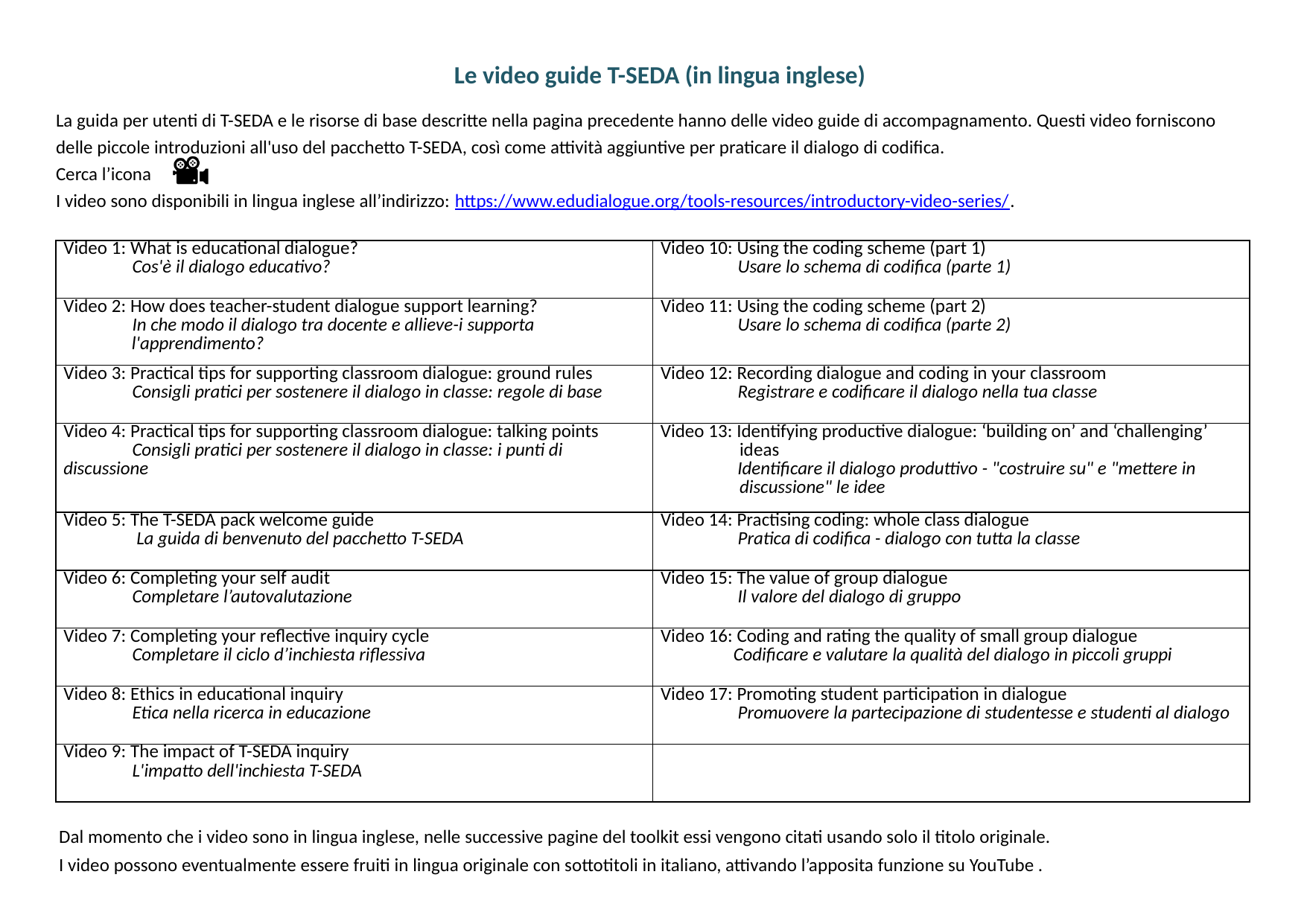

Le video guide T-SEDA (in lingua inglese)
La guida per utenti di T-SEDA e le risorse di base descritte nella pagina precedente hanno delle video guide di accompagnamento. Questi video forniscono delle piccole introduzioni all'uso del pacchetto T-SEDA, così come attività aggiuntive per praticare il dialogo di codifica.
Cerca l’icona
I video sono disponibili in lingua inglese all’indirizzo: https://www.edudialogue.org/tools-resources/introductory-video-series/.

| Video 1: What is educational dialogue? Cos'è il dialogo educativo? | Video 10: Using the coding scheme (part 1) Usare lo schema di codifica (parte 1) |
| --- | --- |
| Video 2: How does teacher-student dialogue support learning? In che modo il dialogo tra docente e allieve-i supporta l'apprendimento? | Video 11: Using the coding scheme (part 2) Usare lo schema di codifica (parte 2) |
| Video 3: Practical tips for supporting classroom dialogue: ground rules Consigli pratici per sostenere il dialogo in classe: regole di base | Video 12: Recording dialogue and coding in your classroom Registrare e codificare il dialogo nella tua classe |
| Video 4: Practical tips for supporting classroom dialogue: talking points Consigli pratici per sostenere il dialogo in classe: i punti di discussione | Video 13: Identifying productive dialogue: ‘building on’ and ‘challenging’ ideas Identificare il dialogo produttivo - "costruire su" e "mettere in discussione" le idee |
| Video 5: The T-SEDA pack welcome guide La guida di benvenuto del pacchetto T-SEDA | Video 14: Practising coding: whole class dialogue Pratica di codifica - dialogo con tutta la classe |
| Video 6: Completing your self audit Completare l’autovalutazione | Video 15: The value of group dialogue Il valore del dialogo di gruppo |
| Video 7: Completing your reflective inquiry cycle Completare il ciclo d’inchiesta riflessiva | Video 16: Coding and rating the quality of small group dialogue Codificare e valutare la qualità del dialogo in piccoli gruppi |
| Video 8: Ethics in educational inquiry Etica nella ricerca in educazione | Video 17: Promoting student participation in dialogue Promuovere la partecipazione di studentesse e studenti al dialogo |
| Video 9: The impact of T-SEDA inquiry L'impatto dell'inchiesta T-SEDA |  |
Dal momento che i video sono in lingua inglese, nelle successive pagine del toolkit essi vengono citati usando solo il titolo originale.
I video possono eventualmente essere fruiti in lingua originale con sottotitoli in italiano, attivando l’apposita funzione su YouTube .